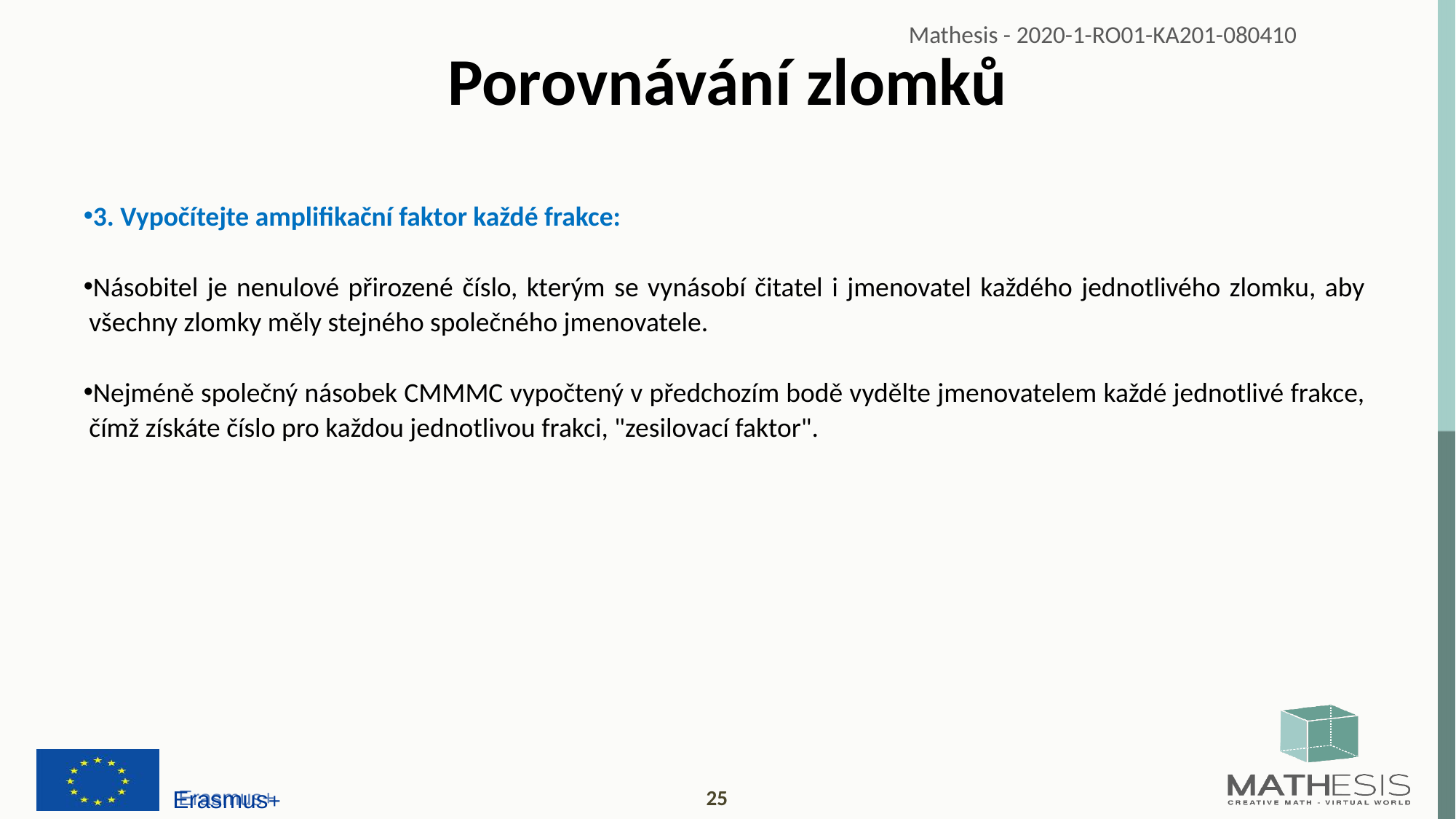

# Porovnávání zlomků
3. Vypočítejte amplifikační faktor každé frakce:
Násobitel je nenulové přirozené číslo, kterým se vynásobí čitatel i jmenovatel každého jednotlivého zlomku, aby všechny zlomky měly stejného společného jmenovatele.
Nejméně společný násobek CMMMC vypočtený v předchozím bodě vydělte jmenovatelem každé jednotlivé frakce, čímž získáte číslo pro každou jednotlivou frakci, "zesilovací faktor".